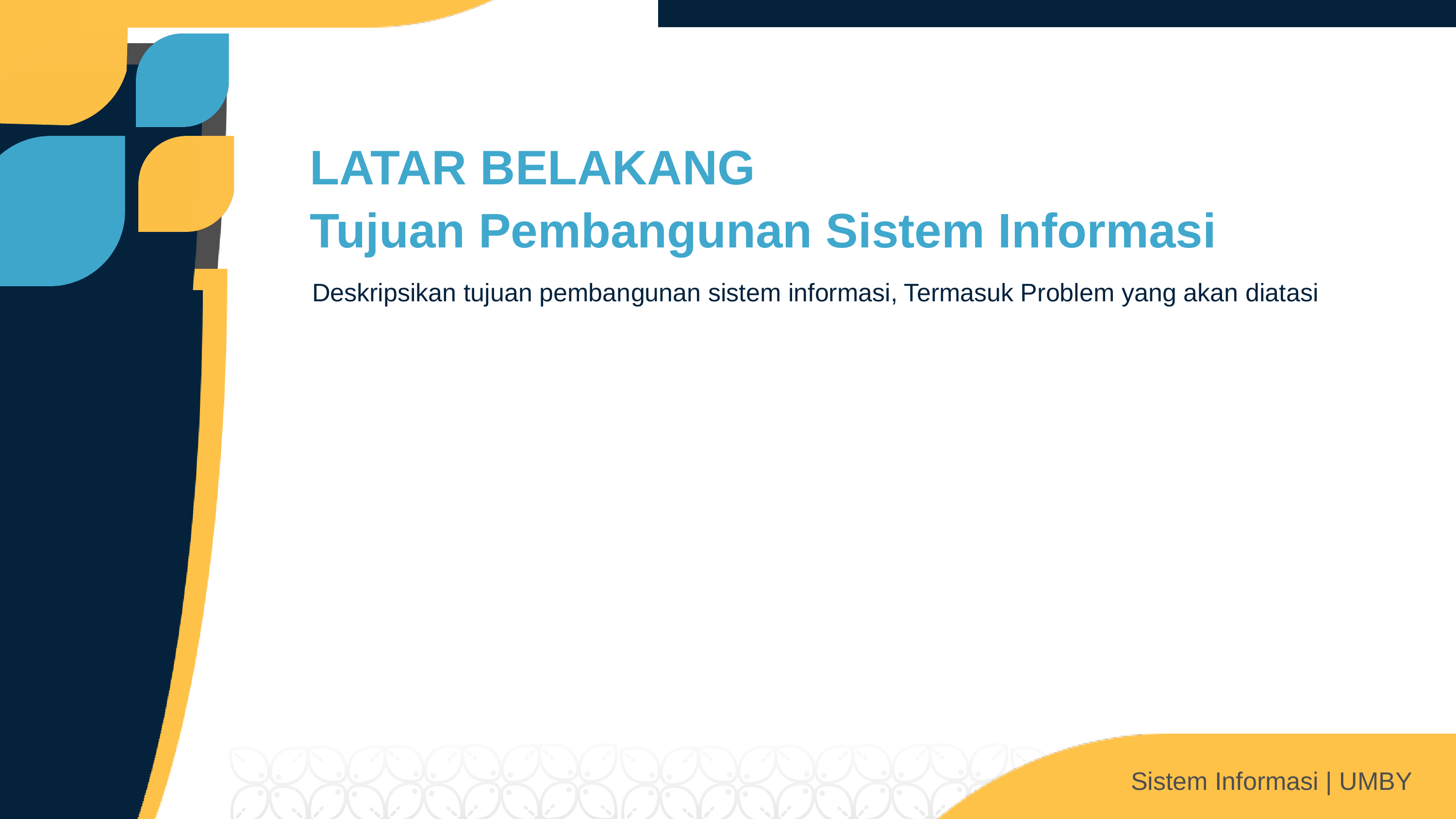

LATAR BELAKANG

Tujuan Pembangunan Sistem Informasi

Deskripsikan tujuan pembangunan sistem informasi, Termasuk Problem yang akan diatasi

Sistem Informasi | UMBY